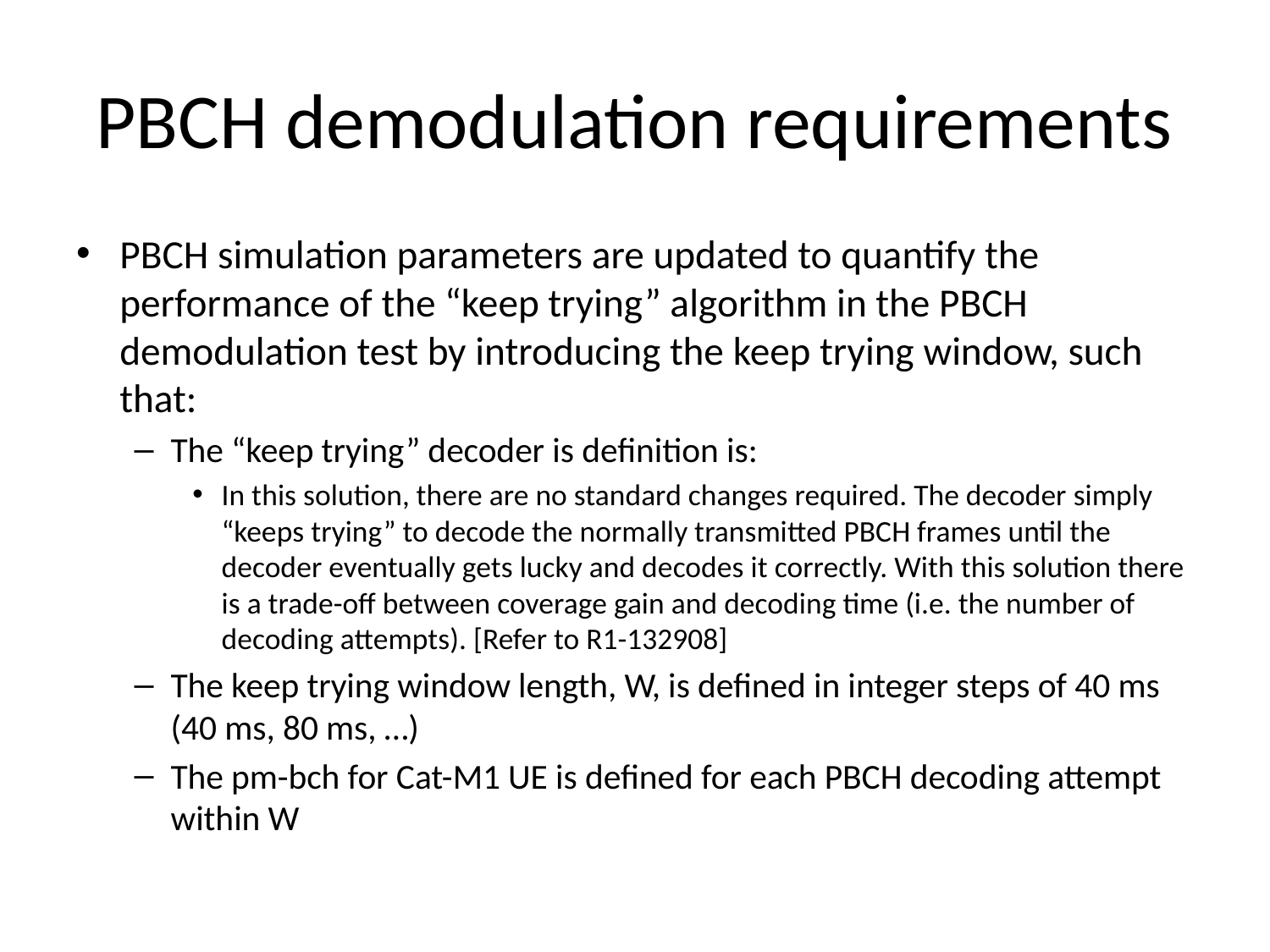

# PBCH demodulation requirements
PBCH simulation parameters are updated to quantify the performance of the “keep trying” algorithm in the PBCH demodulation test by introducing the keep trying window, such that:
The “keep trying” decoder is definition is:
In this solution, there are no standard changes required. The decoder simply “keeps trying” to decode the normally transmitted PBCH frames until the decoder eventually gets lucky and decodes it correctly. With this solution there is a trade-off between coverage gain and decoding time (i.e. the number of decoding attempts). [Refer to R1-132908]
The keep trying window length, W, is defined in integer steps of 40 ms (40 ms, 80 ms, …)
The pm-bch for Cat-M1 UE is defined for each PBCH decoding attempt within W